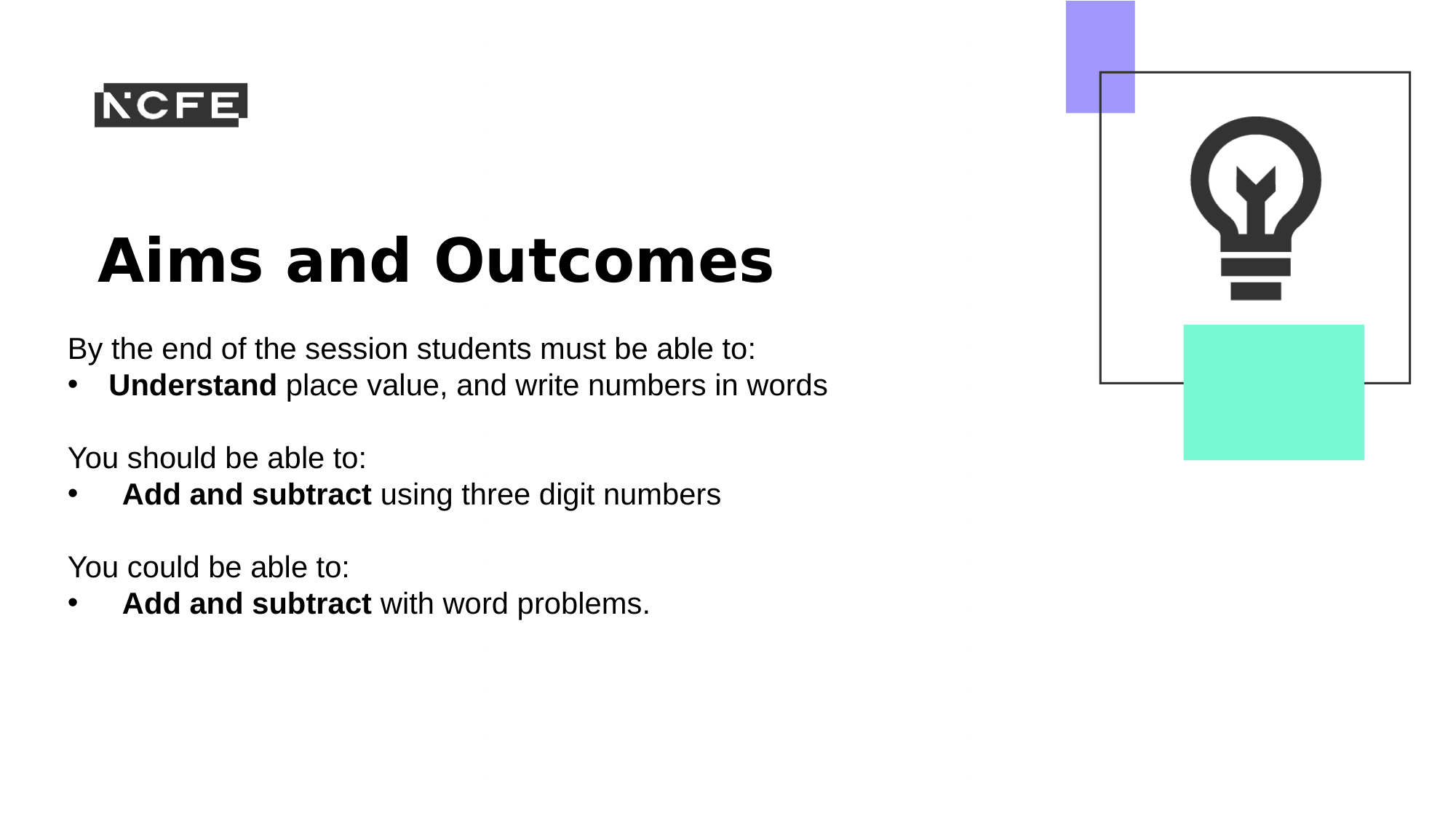

By the end of the session students must be able to:
Understand place value, and write numbers in words

You should be able to:
Add and subtract using three digit numbers

You could be able to:
Add and subtract with word problems.